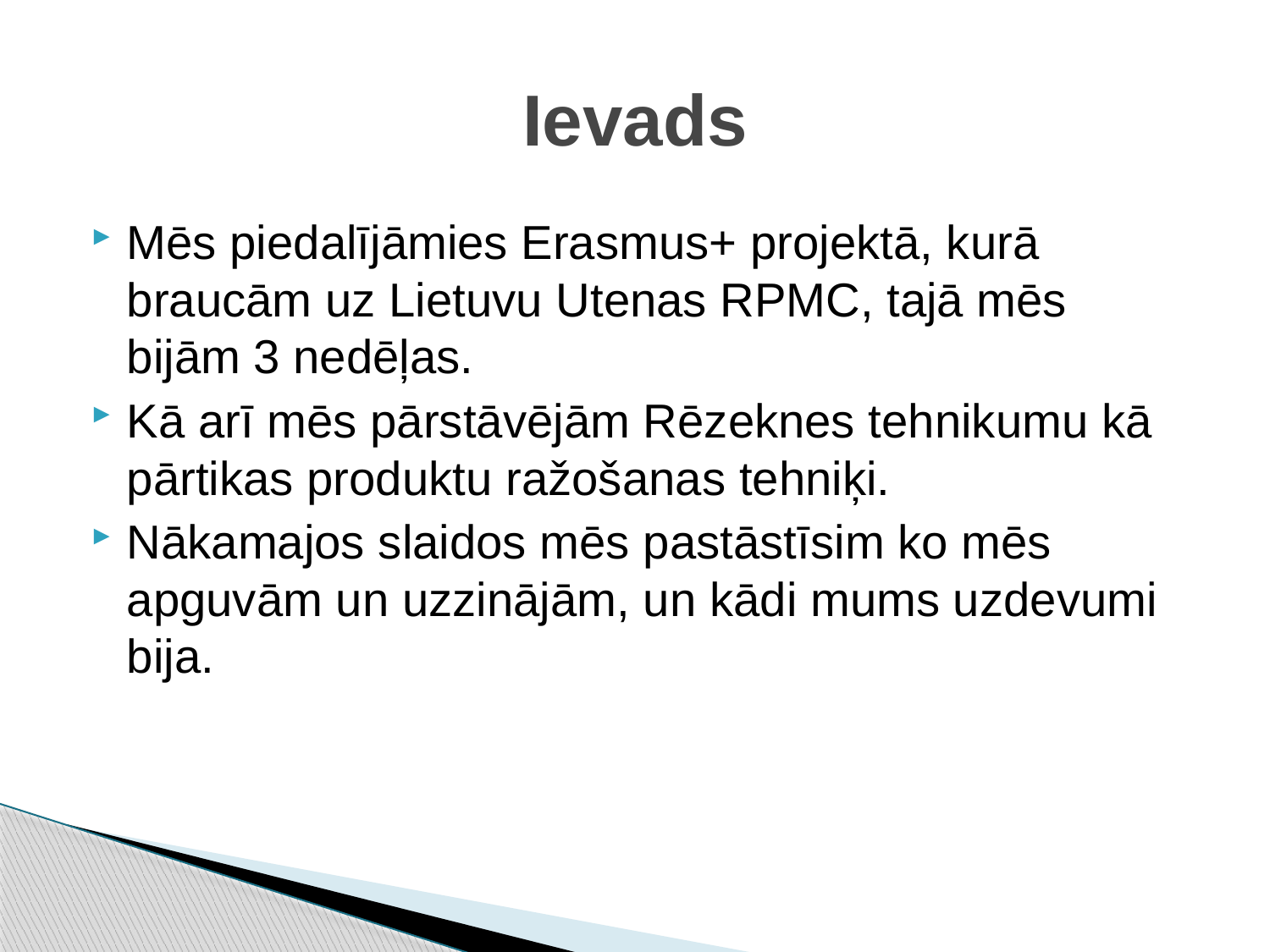

# Ievads
Mēs piedalījāmies Erasmus+ projektā, kurā braucām uz Lietuvu Utenas RPMC, tajā mēs bijām 3 nedēļas.
Kā arī mēs pārstāvējām Rēzeknes tehnikumu kā pārtikas produktu ražošanas tehniķi.
Nākamajos slaidos mēs pastāstīsim ko mēs apguvām un uzzinājām, un kādi mums uzdevumi bija.